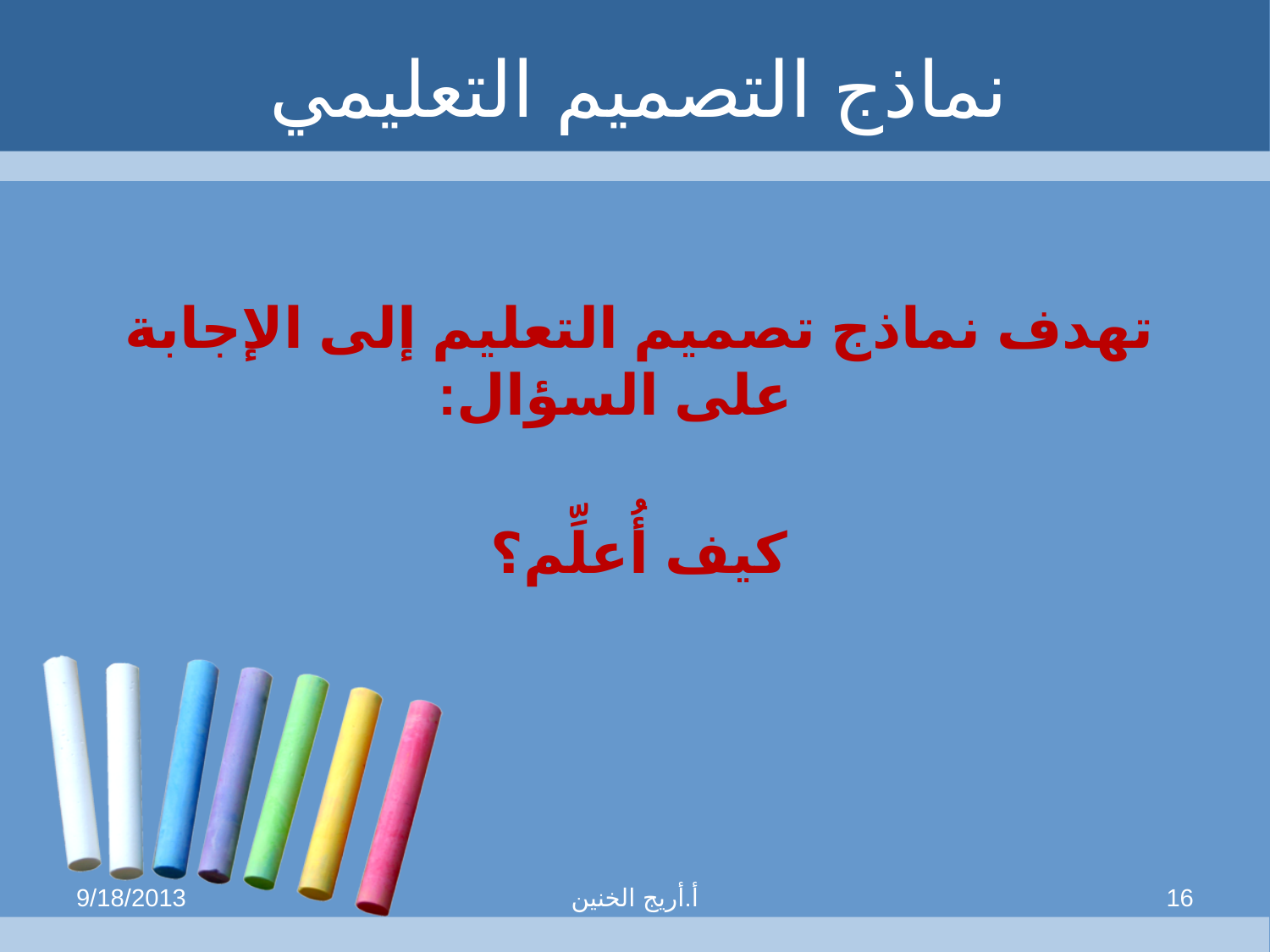

# نماذج التصميم التعليمي

تهدف نماذج تصميم التعليم إلى الإجابة على السؤال:

كيف أُعلِّم؟

9/18/2013
أ.أريج الخنين
16